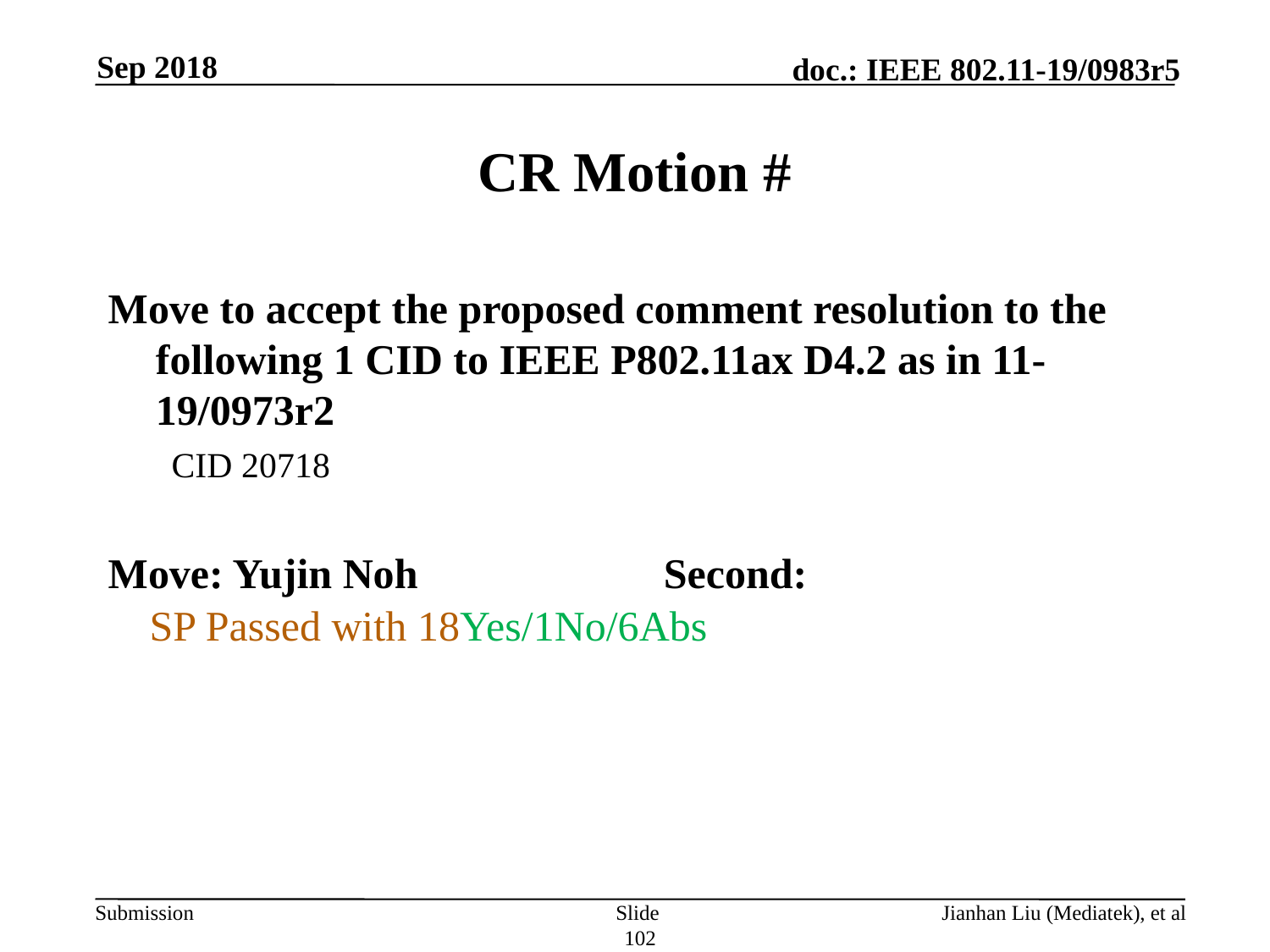

Sep 2018
# CR Motion #
Move to accept the proposed comment resolution to the following 1 CID to IEEE P802.11ax D4.2 as in 11-19/0973r2
CID 20718

Move: Yujin Noh		Second:
SP Passed with 18Yes/1No/6Abs
Slide 102
Jianhan Liu (Mediatek), et al